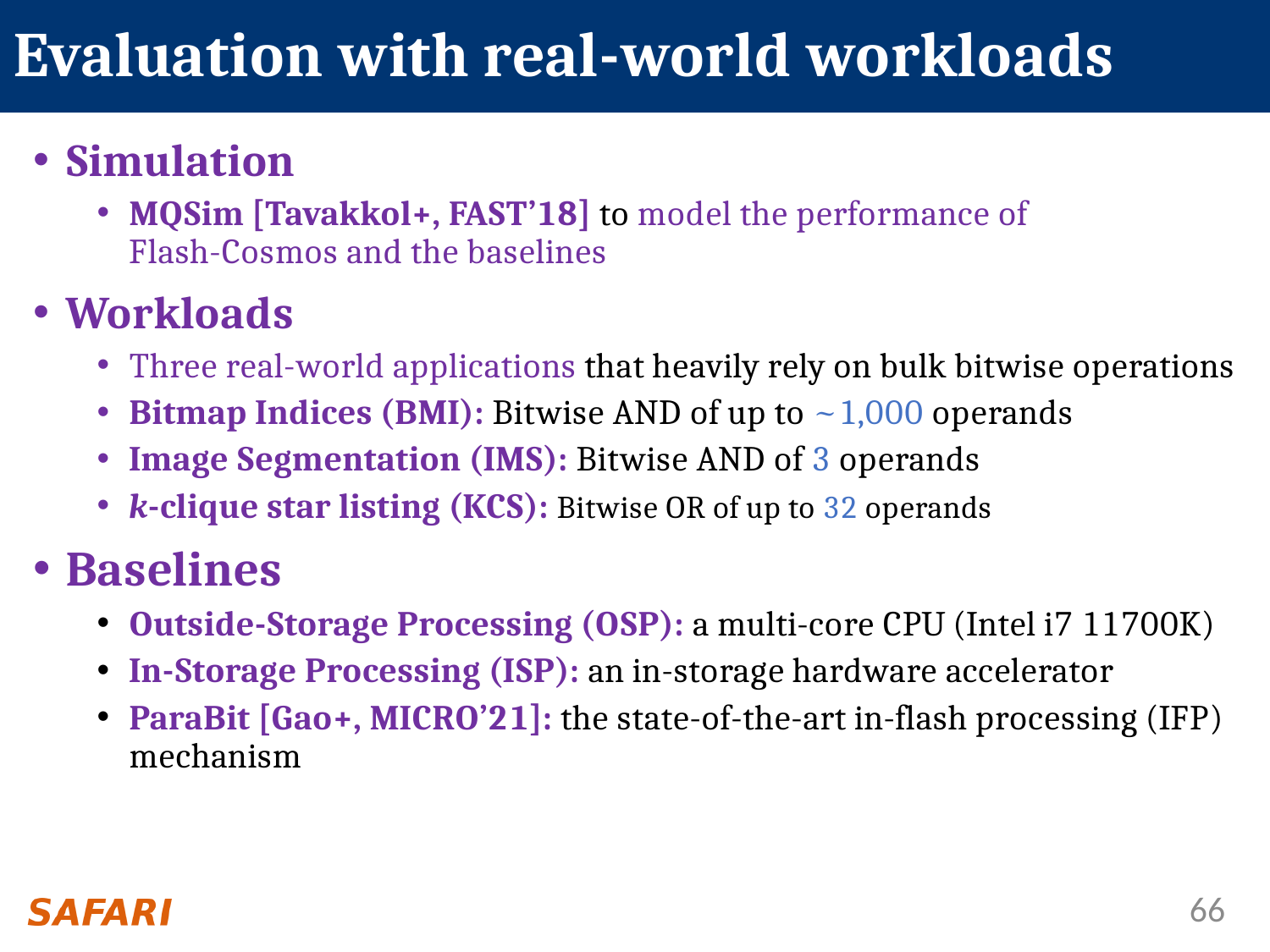

# Evaluation with real-world workloads
Simulation
MQSim [Tavakkol+, FAST’18] to model the performance of
Flash-Cosmos and the baselines
Workloads
Three real-world applications that heavily rely on bulk bitwise operations
Bitmap Indices (BMI): Bitwise AND of up to ~1,000 operands
Image Segmentation (IMS): Bitwise AND of 3 operands
k-clique star listing (KCS): Bitwise OR of up to 32 operands
Baselines
Outside-Storage Processing (OSP): a multi-core CPU (Intel i7 11700K)
In-Storage Processing (ISP): an in-storage hardware accelerator
ParaBit [Gao+, MICRO’21]: the state-of-the-art in-flash processing (IFP) mechanism